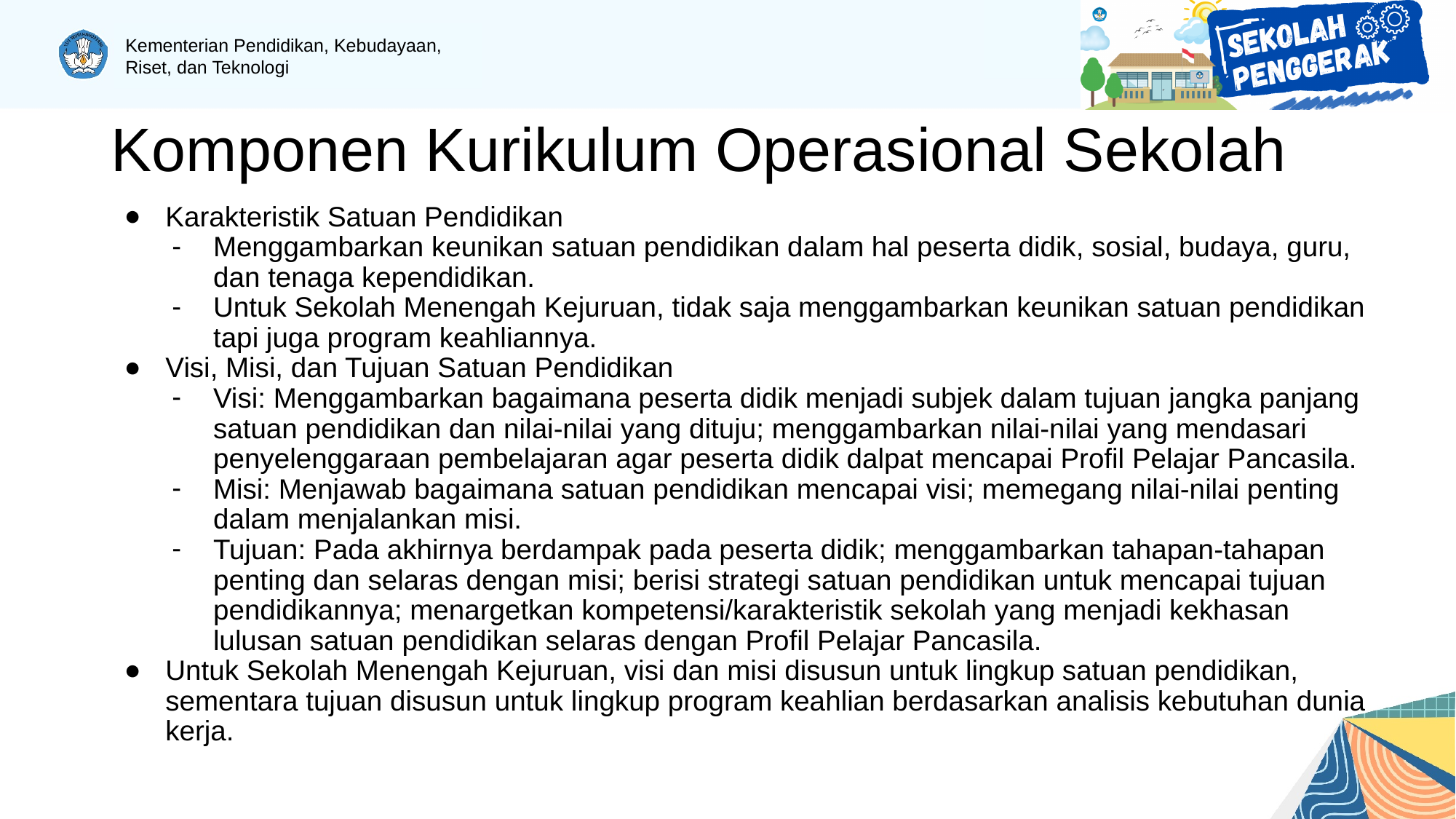

# Komponen Kurikulum Operasional Sekolah
Karakteristik Satuan Pendidikan
Menggambarkan keunikan satuan pendidikan dalam hal peserta didik, sosial, budaya, guru, dan tenaga kependidikan.
Untuk Sekolah Menengah Kejuruan, tidak saja menggambarkan keunikan satuan pendidikan tapi juga program keahliannya.
Visi, Misi, dan Tujuan Satuan Pendidikan
Visi: Menggambarkan bagaimana peserta didik menjadi subjek dalam tujuan jangka panjang satuan pendidikan dan nilai-nilai yang dituju; menggambarkan nilai-nilai yang mendasari penyelenggaraan pembelajaran agar peserta didik dalpat mencapai Profil Pelajar Pancasila.
Misi: Menjawab bagaimana satuan pendidikan mencapai visi; memegang nilai-nilai penting dalam menjalankan misi.
Tujuan: Pada akhirnya berdampak pada peserta didik; menggambarkan tahapan-tahapan penting dan selaras dengan misi; berisi strategi satuan pendidikan untuk mencapai tujuan  pendidikannya; menargetkan kompetensi/karakteristik sekolah yang menjadi kekhasan lulusan satuan pendidikan selaras dengan Profil Pelajar Pancasila.
Untuk Sekolah Menengah Kejuruan, visi dan misi disusun untuk lingkup satuan pendidikan, sementara tujuan disusun untuk lingkup program keahlian berdasarkan analisis kebutuhan dunia kerja.